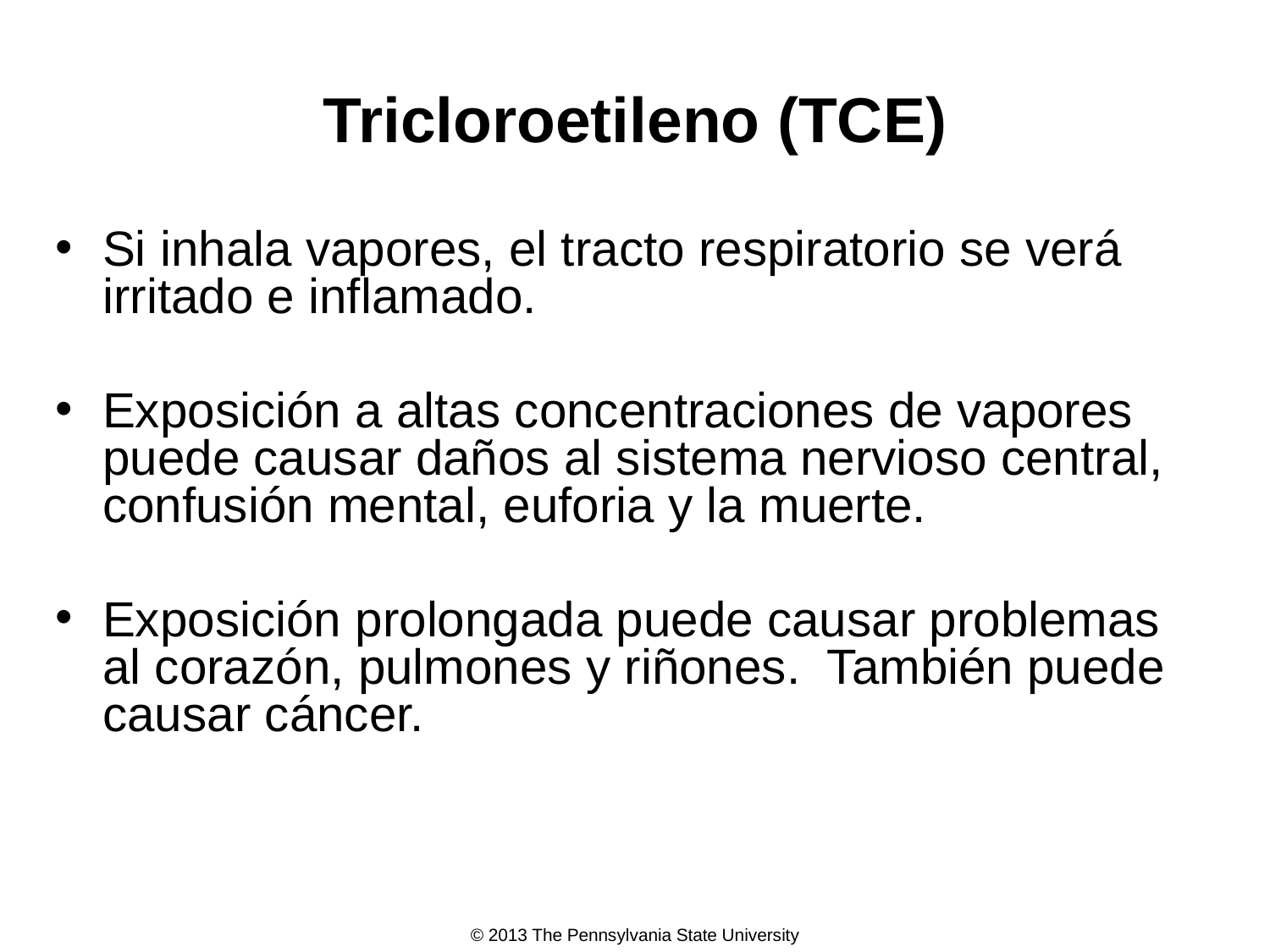

# Tricloroetileno (TCE)
Si inhala vapores, el tracto respiratorio se verá irritado e inflamado.

Exposición a altas concentraciones de vapores puede causar daños al sistema nervioso central, confusión mental, euforia y la muerte.

Exposición prolongada puede causar problemas al corazón, pulmones y riñones.  También puede causar cáncer.